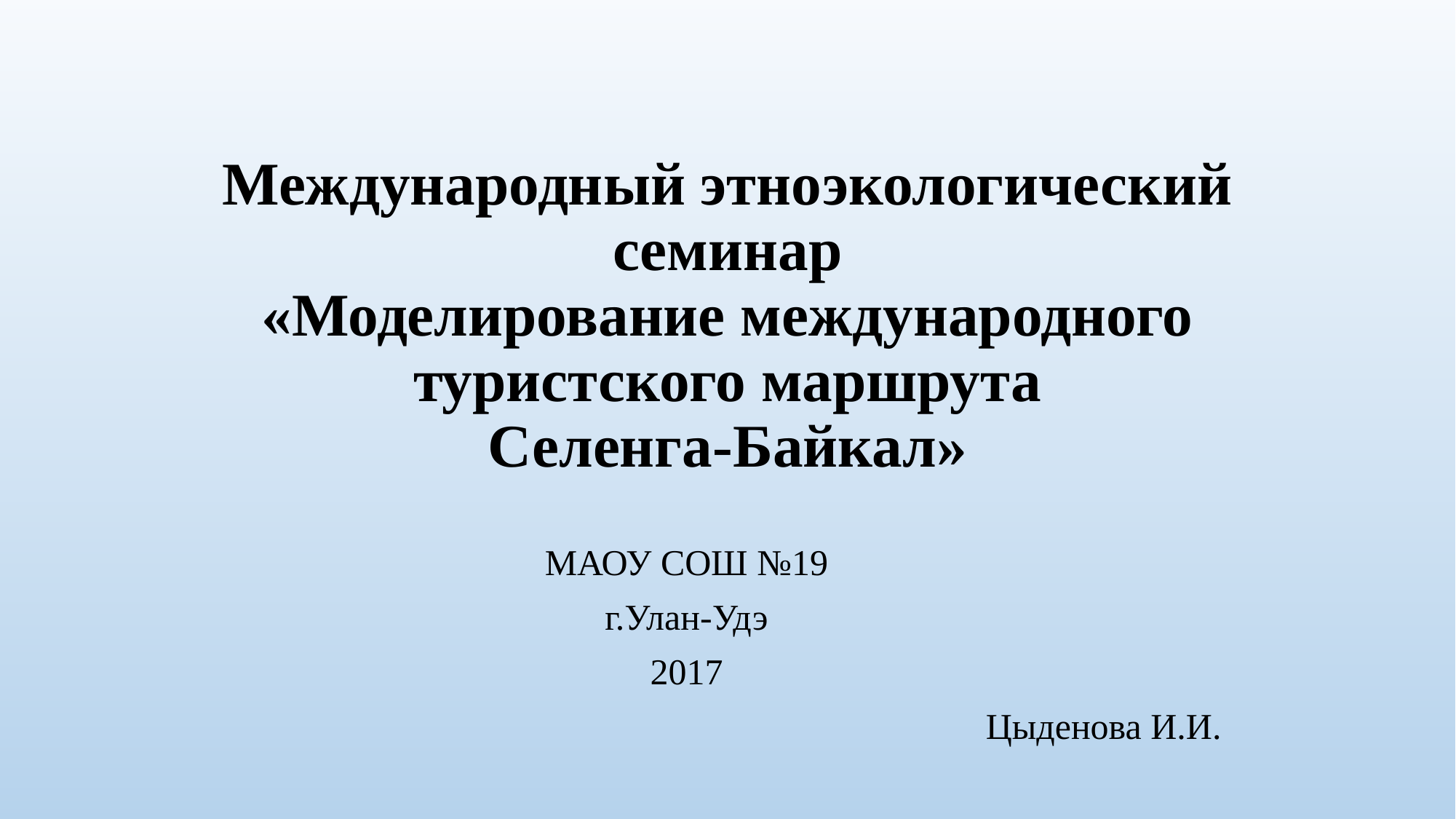

# Международный этноэкологический семинар «Моделирование международного туристского маршрута Селенга-Байкал»
МАОУ СОШ №19
г.Улан-Удэ
2017
Цыденова И.И.